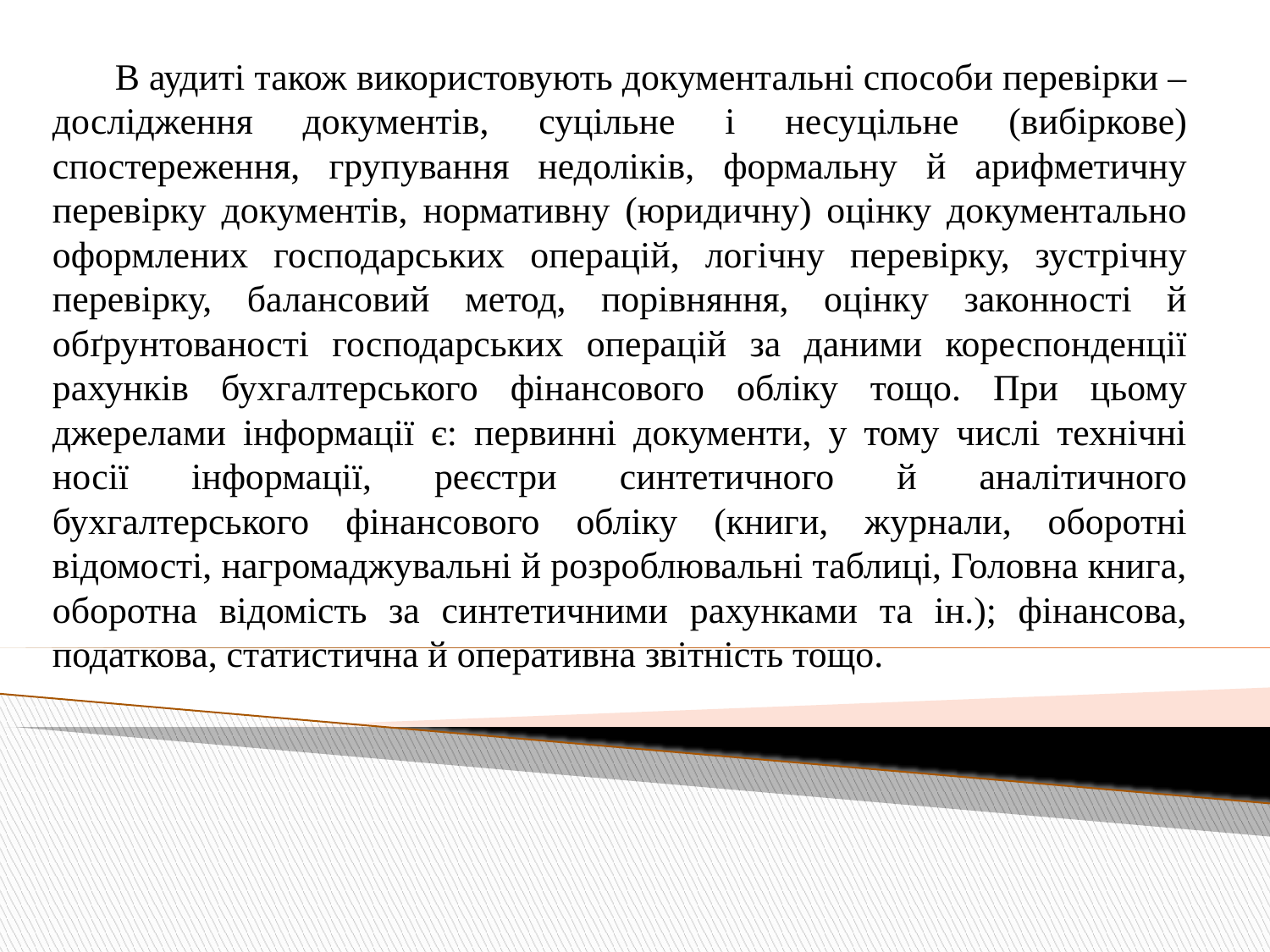

В аудиті також використовують документальні способи перевірки – дослідження документів, суцільне і несуцільне (вибіркове) спостереження, групування недоліків, формальну й арифметичну перевірку документів, нормативну (юридичну) оцінку документально оформлених господарських операцій, логічну перевірку, зустрічну перевірку, балансовий метод, порівняння, оцінку законності й обґрунтованості господарських операцій за даними кореспонденції рахунків бухгалтерського фінансового обліку тощо. При цьому джерелами інформації є: первинні документи, у тому числі технічні носії інформації, реєстри синтетичного й аналітичного бухгалтерського фінансового обліку (книги, журнали, оборотні відомості, нагромаджувальні й розроблювальні таблиці, Головна книга, оборотна відомість за синтетичними рахунками та ін.); фінансова, податкова, статистична й оперативна звітність тощо.